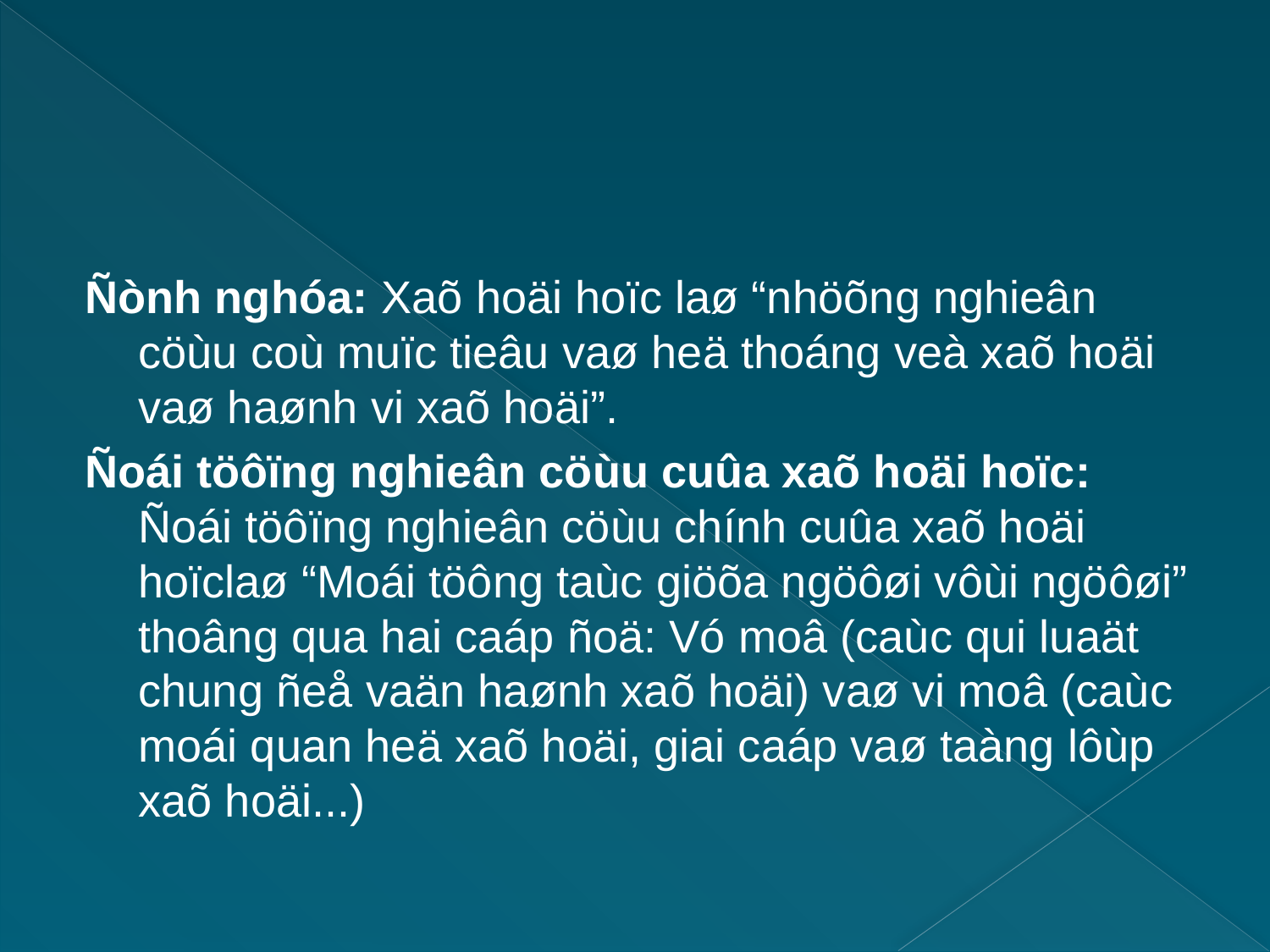

#
Ñònh nghóa: Xaõ hoäi hoïc laø “nhöõng nghieân cöùu coù muïc tieâu vaø heä thoáng veà xaõ hoäi vaø haønh vi xaõ hoäi”.
Ñoái töôïng nghieân cöùu cuûa xaõ hoäi hoïc: Ñoái töôïng nghieân cöùu chính cuûa xaõ hoäi hoïclaø “Moái töông taùc giöõa ngöôøi vôùi ngöôøi” thoâng qua hai caáp ñoä: Vó moâ (caùc qui luaät chung ñeå vaän haønh xaõ hoäi) vaø vi moâ (caùc moái quan heä xaõ hoäi, giai caáp vaø taàng lôùp xaõ hoäi...)